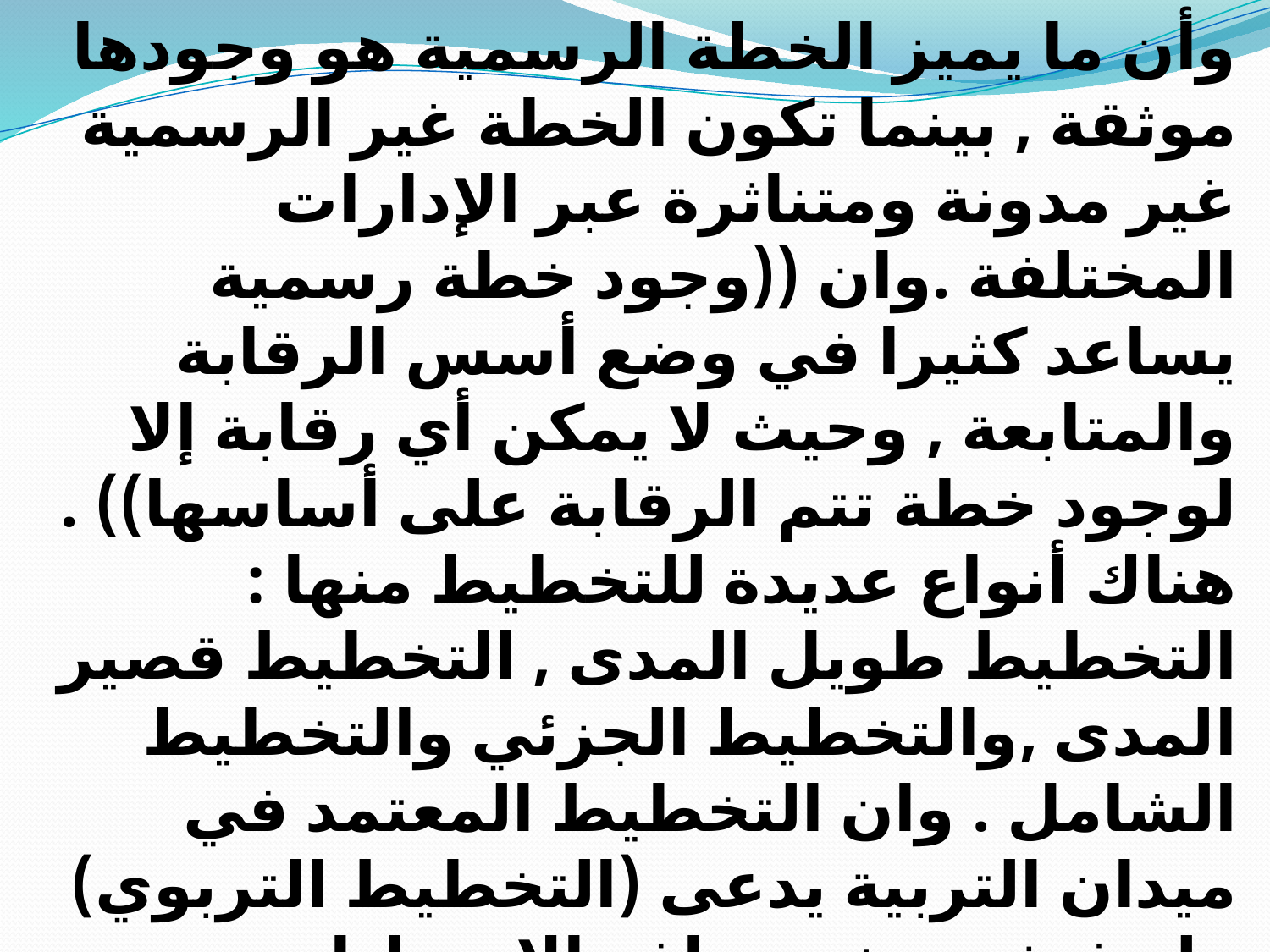

وأن ما يميز الخطة الرسمية هو وجودها موثقة , بينما تكون الخطة غير الرسمية غير مدونة ومتناثرة عبر الإدارات المختلفة .وان ((وجود خطة رسمية يساعد كثيرا في وضع أسس الرقابة والمتابعة , وحيث لا يمكن أي رقابة إلا لوجود خطة تتم الرقابة على أساسها)) .
هناك أنواع عديدة للتخطيط منها : التخطيط طويل المدى , التخطيط قصير المدى ,والتخطيط الجزئي والتخطيط الشامل . وان التخطيط المعتمد في ميدان التربية يدعى (التخطيط التربوي) ولتنفيذه ينبغي توافر الإحصاءات المتنوعة والبيانات الدقيقة